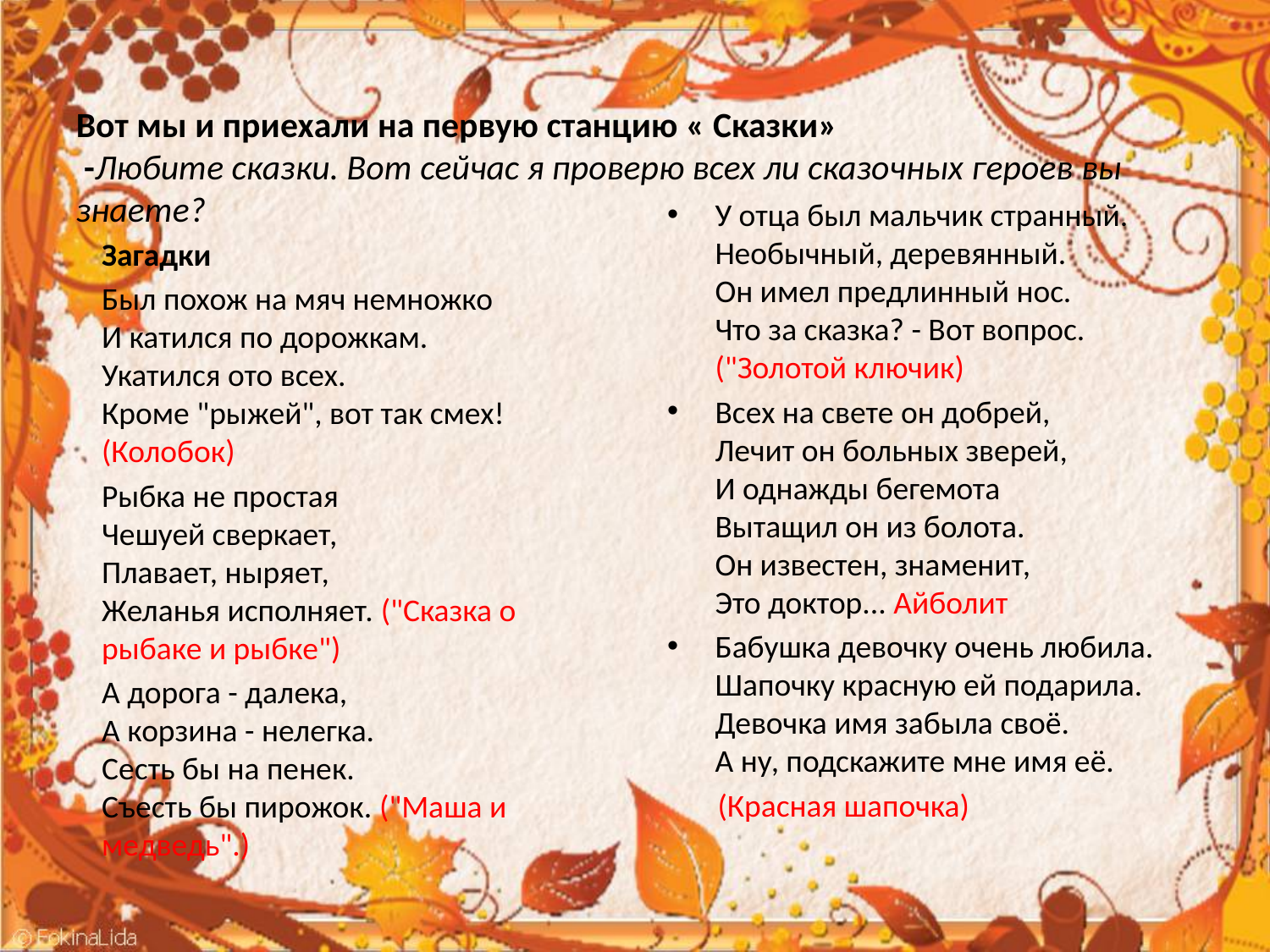

# Вот мы и приехали на первую станцию « Сказки» -Любите сказки. Вот сейчас я проверю всех ли сказочных героев вы знаете?
У отца был мальчик странный.
Необычный, деревянный.
Он имел предлинный нос.
Что за сказка? - Вот вопрос. ("Золотой ключик)
Всех на свете он добрей,
Лечит он больных зверей,
И однажды бегемота
Вытащил он из болота.
Он известен, знаменит,
Это доктор... Айболит
Бабушка девочку очень любила.
Шапочку красную ей подарила.
Девочка имя забыла своё.
А ну, подскажите мне имя её.
       (Красная шапочка)

Загадки
Был похож на мяч немножко
И катился по дорожкам. 
Укатился ото всех. 
Кроме "рыжей", вот так смех! (Колобок)
Рыбка не простая
Чешуей сверкает, 
Плавает, ныряет, 
Желанья исполняет. ("Сказка о рыбаке и рыбке")
А дорога - далека,
А корзина - нелегка.
Сесть бы на пенек.
Съесть бы пирожок. ("Маша и медведь".)